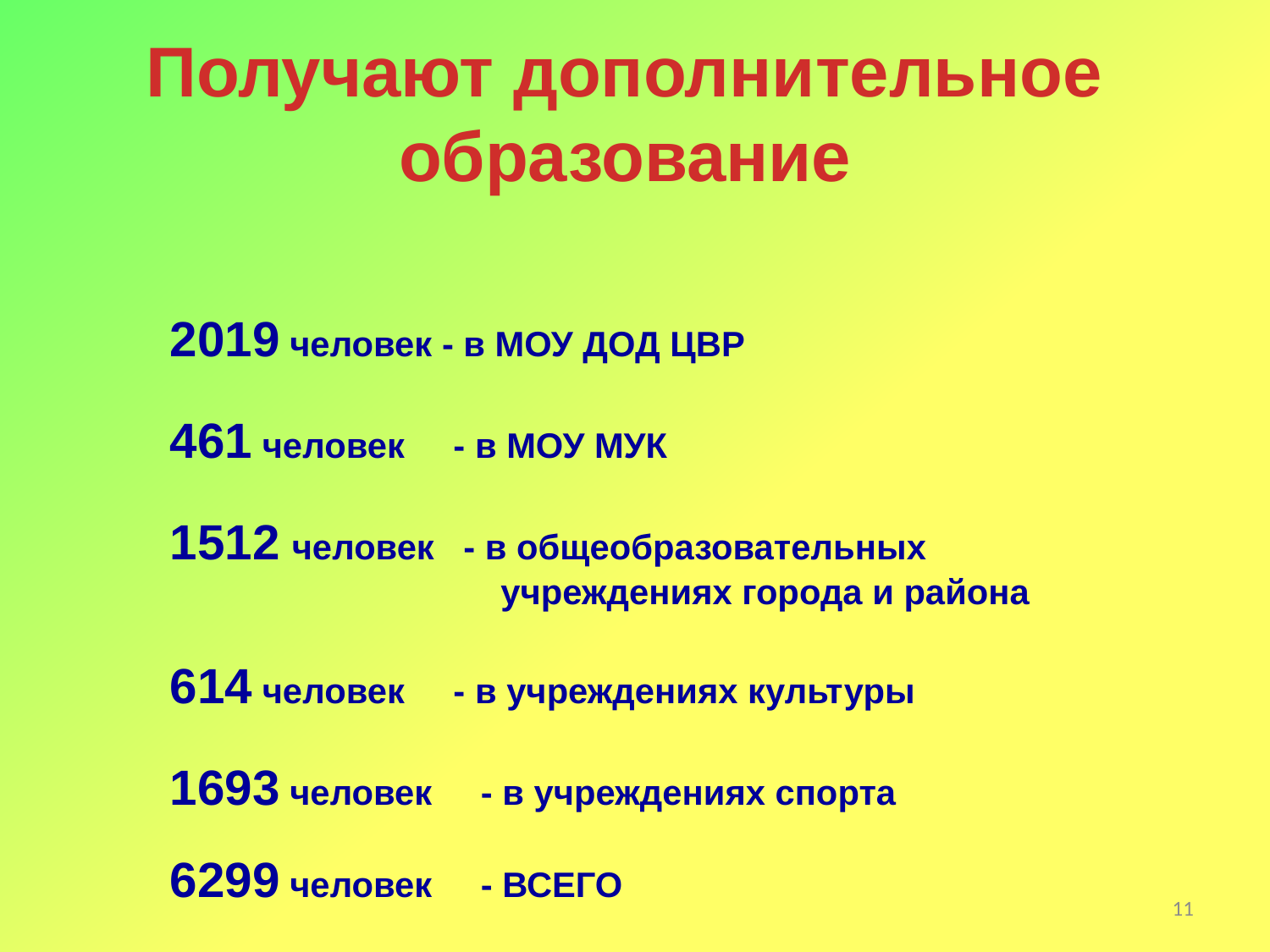

Получают дополнительное  образование
2019 человек - в МОУ ДОД ЦВР

461 человек     - в МОУ МУК

1512 человек   - в общеобразовательных                    учреждениях города и района

614 человек     - в учреждениях культуры

1693 человек     - в учреждениях спорта

6299 человек     - ВСЕГО
11